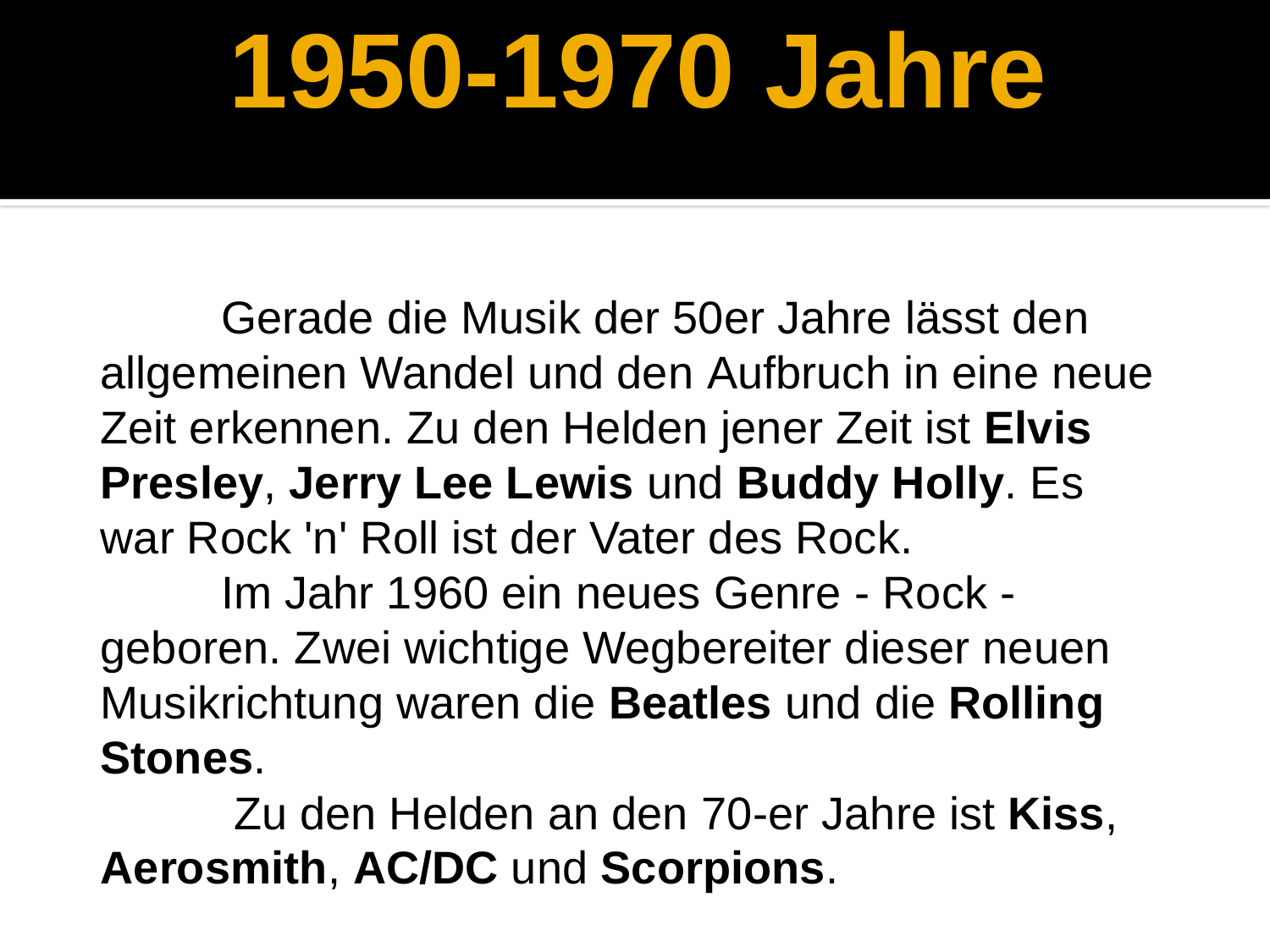

# 1950-1970 Jahre
             Gerade die Musik der 50er Jahre lässt den allgemeinen Wandel und den Aufbruch in eine neue Zeit erkennen. Zu den Helden jener Zeit ist Elvis Presley, Jerry Lee Lewis und Buddy Holly. Es war Rock 'n' Roll ist der Vater des Rock.
             Im Jahr 1960 ein neues Genre - Rock - geboren. Zwei wichtige Wegbereiter dieser neuen Musikrichtung waren die Beatles und die Rolling Stones.
              Zu den Helden an den 70-er Jahre ist Kiss, Aerosmith, AC/DC und Scorpions.